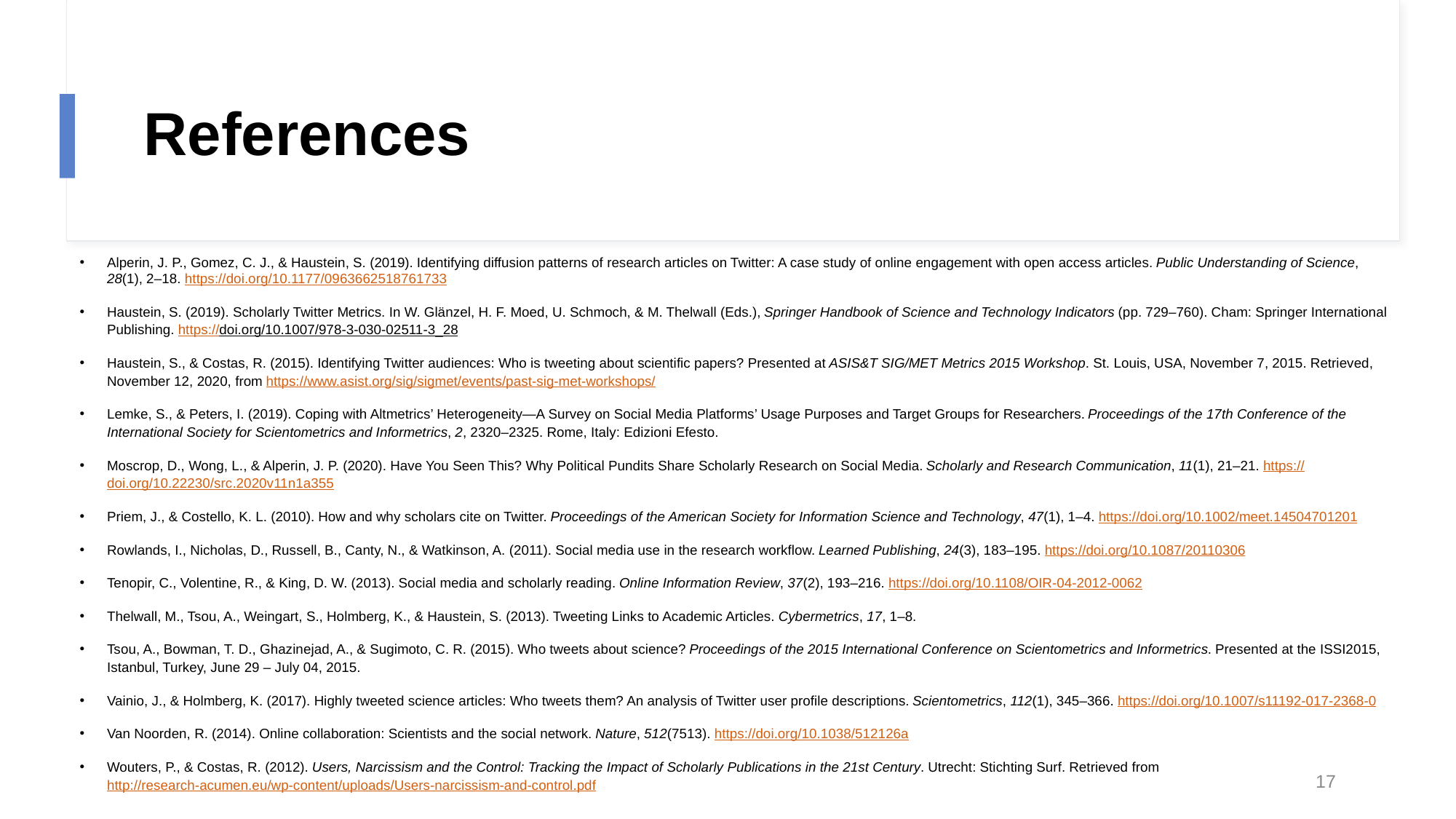

# References
Alperin, J. P., Gomez, C. J., & Haustein, S. (2019). Identifying diffusion patterns of research articles on Twitter: A case study of online engagement with open access articles. Public Understanding of Science, 28(1), 2–18. https://doi.org/10.1177/0963662518761733
Haustein, S. (2019). Scholarly Twitter Metrics. In W. Glänzel, H. F. Moed, U. Schmoch, & M. Thelwall (Eds.), Springer Handbook of Science and Technology Indicators (pp. 729–760). Cham: Springer International Publishing. https://doi.org/10.1007/978-3-030-02511-3_28
Haustein, S., & Costas, R. (2015). Identifying Twitter audiences: Who is tweeting about scientific papers? Presented at ASIS&T SIG/MET Metrics 2015 Workshop. St. Louis, USA, November 7, 2015. Retrieved, November 12, 2020, from https://www.asist.org/sig/sigmet/events/past-sig-met-workshops/
Lemke, S., & Peters, I. (2019). Coping with Altmetrics’ Heterogeneity—A Survey on Social Media Platforms’ Usage Purposes and Target Groups for Researchers. Proceedings of the 17th Conference of the International Society for Scientometrics and Informetrics, 2, 2320–2325. Rome, Italy: Edizioni Efesto.
Moscrop, D., Wong, L., & Alperin, J. P. (2020). Have You Seen This? Why Political Pundits Share Scholarly Research on Social Media. Scholarly and Research Communication, 11(1), 21–21. https://doi.org/10.22230/src.2020v11n1a355
Priem, J., & Costello, K. L. (2010). How and why scholars cite on Twitter. Proceedings of the American Society for Information Science and Technology, 47(1), 1–4. https://doi.org/10.1002/meet.14504701201
Rowlands, I., Nicholas, D., Russell, B., Canty, N., & Watkinson, A. (2011). Social media use in the research workflow. Learned Publishing, 24(3), 183–195. https://doi.org/10.1087/20110306
Tenopir, C., Volentine, R., & King, D. W. (2013). Social media and scholarly reading. Online Information Review, 37(2), 193–216. https://doi.org/10.1108/OIR-04-2012-0062
Thelwall, M., Tsou, A., Weingart, S., Holmberg, K., & Haustein, S. (2013). Tweeting Links to Academic Articles. Cybermetrics, 17, 1–8.
Tsou, A., Bowman, T. D., Ghazinejad, A., & Sugimoto, C. R. (2015). Who tweets about science? Proceedings of the 2015 International Conference on Scientometrics and Informetrics. Presented at the ISSI2015, Istanbul, Turkey, June 29 – July 04, 2015.
Vainio, J., & Holmberg, K. (2017). Highly tweeted science articles: Who tweets them? An analysis of Twitter user profile descriptions. Scientometrics, 112(1), 345–366. https://doi.org/10.1007/s11192-017-2368-0
Van Noorden, R. (2014). Online collaboration: Scientists and the social network. Nature, 512(7513). https://doi.org/10.1038/512126a
Wouters, P., & Costas, R. (2012). Users, Narcissism and the Control: Tracking the Impact of Scholarly Publications in the 21st Century. Utrecht: Stichting Surf. Retrieved from http://research-acumen.eu/wp-content/uploads/Users-narcissism-and-control.pdf

17